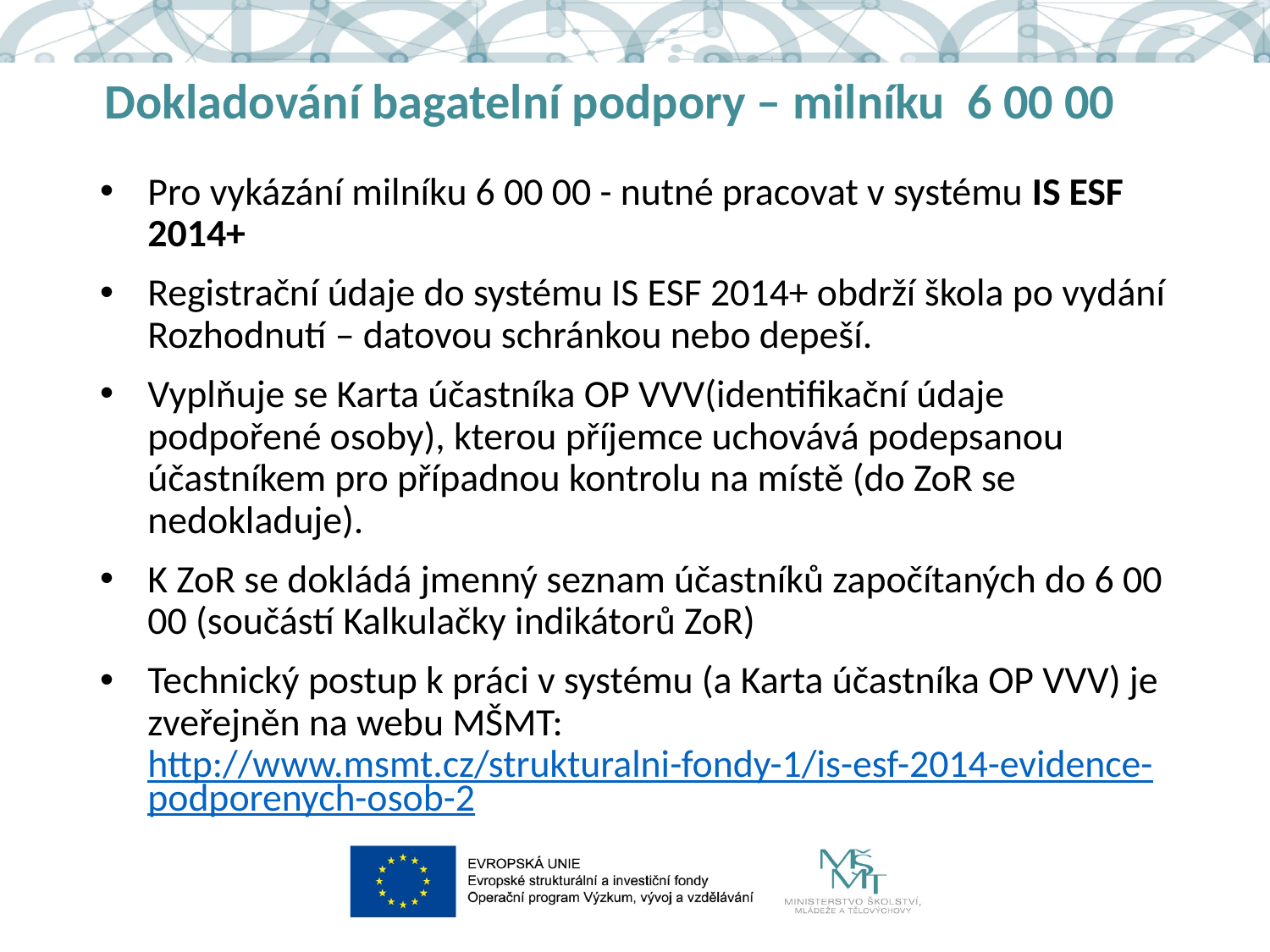

# Dokladování bagatelní podpory – milníku  6 00 00
Pro vykázání milníku 6 00 00 - nutné pracovat v systému IS ESF 2014+
Registrační údaje do systému IS ESF 2014+ obdrží škola po vydání Rozhodnutí – datovou schránkou nebo depeší.
Vyplňuje se Karta účastníka OP VVV(identifikační údaje podpořené osoby), kterou příjemce uchovává podepsanou účastníkem pro případnou kontrolu na místě (do ZoR se nedokladuje).
K ZoR se dokládá jmenný seznam účastníků započítaných do 6 00 00 (součástí Kalkulačky indikátorů ZoR)
Technický postup k práci v systému (a Karta účastníka OP VVV) je zveřejněn na webu MŠMT: http://www.msmt.cz/strukturalni-fondy-1/is-esf-2014-evidence-podporenych-osob-2